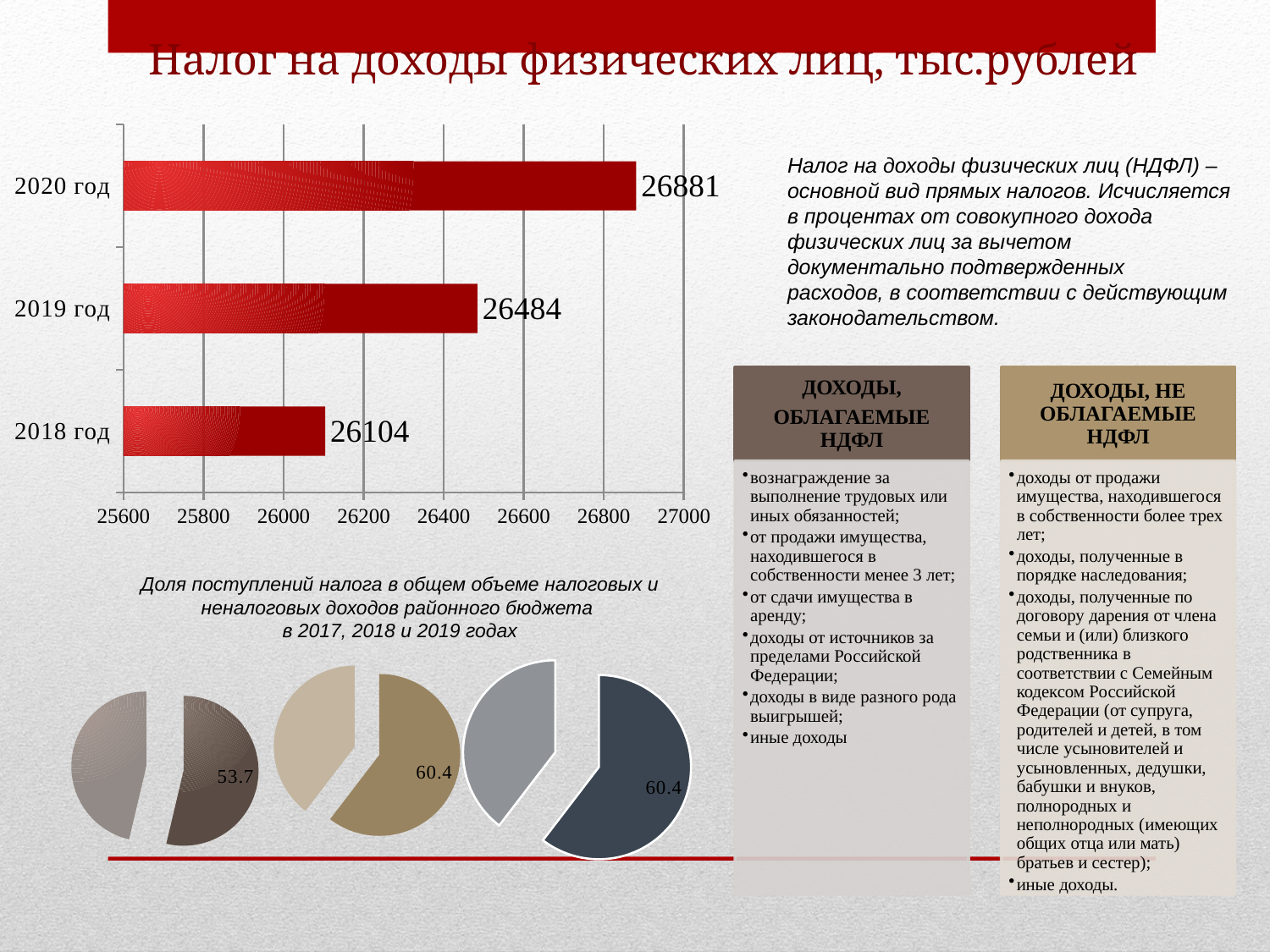

Налог на доходы физических лиц, тыс.рублей

### Chart

| Category | Ряд 1 |
|---|---|
| 2018 год | 26104.0 |
| 2019 год | 26484.0 |
| 2020 год | 26881.0 |
Налог на доходы физических лиц (НДФЛ) – основной вид прямых налогов. Исчисляется в процентах от совокупного дохода физических лиц за вычетом документально подтвержденных  расходов, в соответствии с действующим законодательством.
ДОХОДЫ,
ОБЛАГАЕМЫЕ НДФЛ
вознаграждение за выполнение трудовых или иных обязанностей;
от продажи имущества, находившегося в собственности менее 3 лет;
от сдачи имущества в аренду;
доходы от источников за пределами Российской Федерации;
доходы в виде разного рода выигрышей;
иные доходы
ДОХОДЫ, НЕ ОБЛАГАЕМЫЕ НДФЛ
доходы от продажи имущества, находившегося в собственности более трех лет;
доходы, полученные в порядке наследования;
доходы, полученные по договору дарения от члена семьи и (или) близкого родственника в соответствии с Семейным кодексом Российской Федерации (от супруга, родителей и детей, в том числе усыновителей и усыновленных, дедушки, бабушки и внуков, полнородных и неполнородных (имеющих общих отца или мать) братьев и сестер);
иные доходы.
Доля поступлений налога в общем объеме налоговых и неналоговых доходов районного бюджета
в 2017, 2018 и 2019 годах

### Chart

| Category | Продажи |
|---|---|
| Кв. 1 | 53.7 |
| Кв. 2 | 46.3 |

### Chart

| Category | Продажи |
|---|---|
| Кв. 1 | 60.4 |
| Кв. 2 | 39.6 |

### Chart

| Category | Продажи |
|---|---|
| Кв. 1 | 60.4 |
| Кв. 2 | 39.6 |